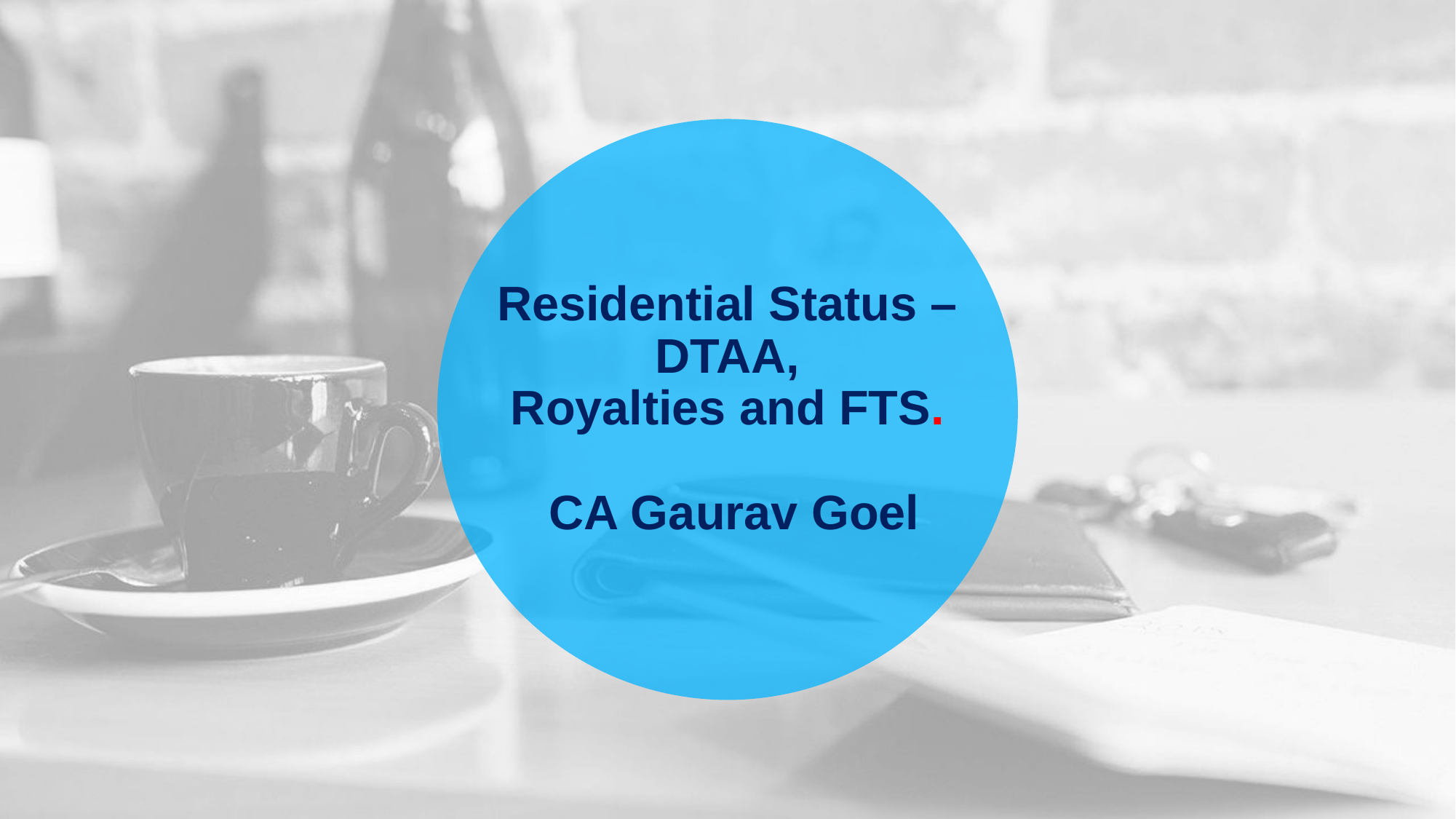

# Residential Status – DTAA, Royalties and FTS. CA Gaurav Goel